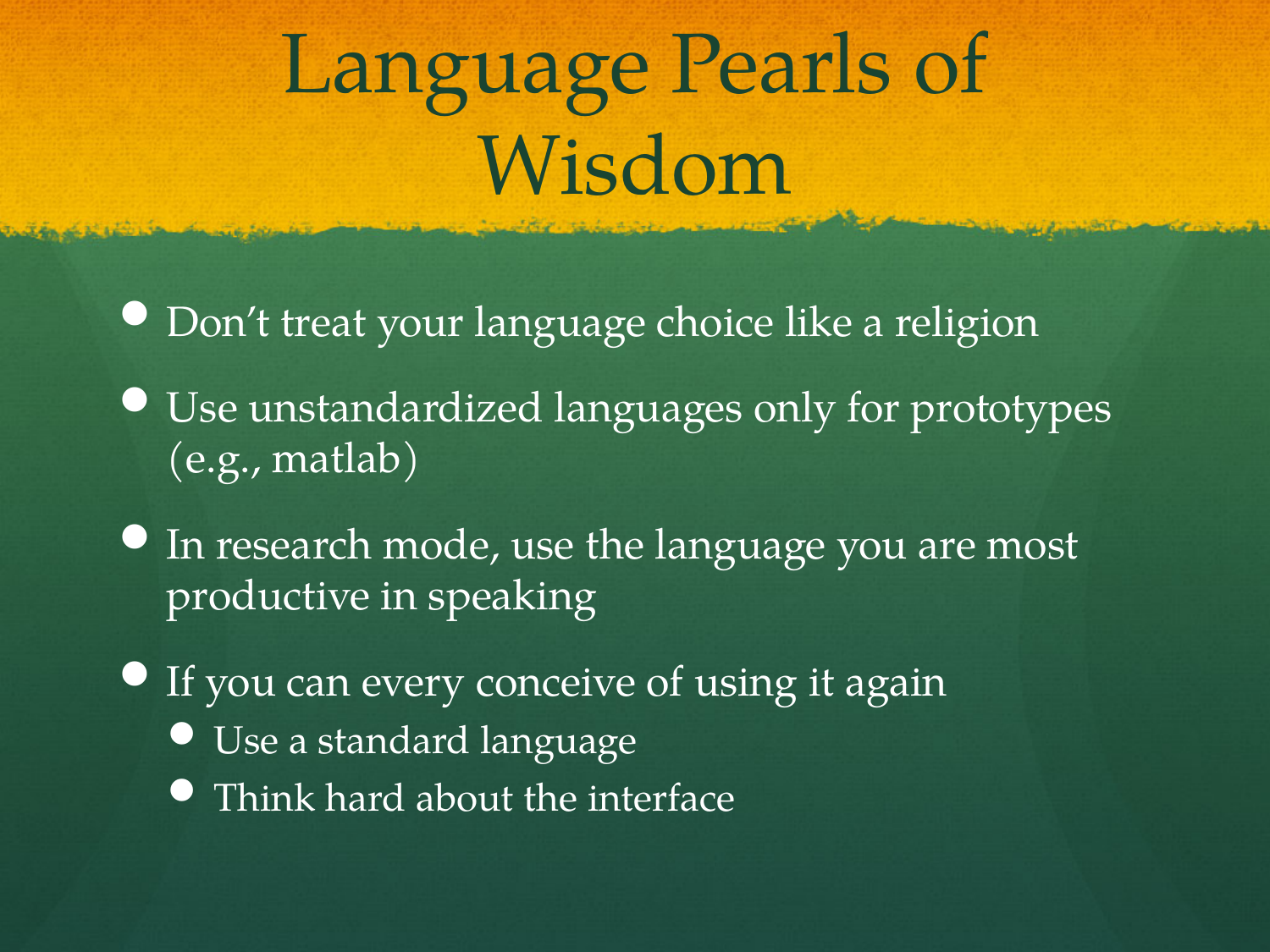

# Language Pearls of Wisdom
Don’t treat your language choice like a religion
Use unstandardized languages only for prototypes (e.g., matlab)
In research mode, use the language you are most productive in speaking
If you can every conceive of using it again
Use a standard language
Think hard about the interface